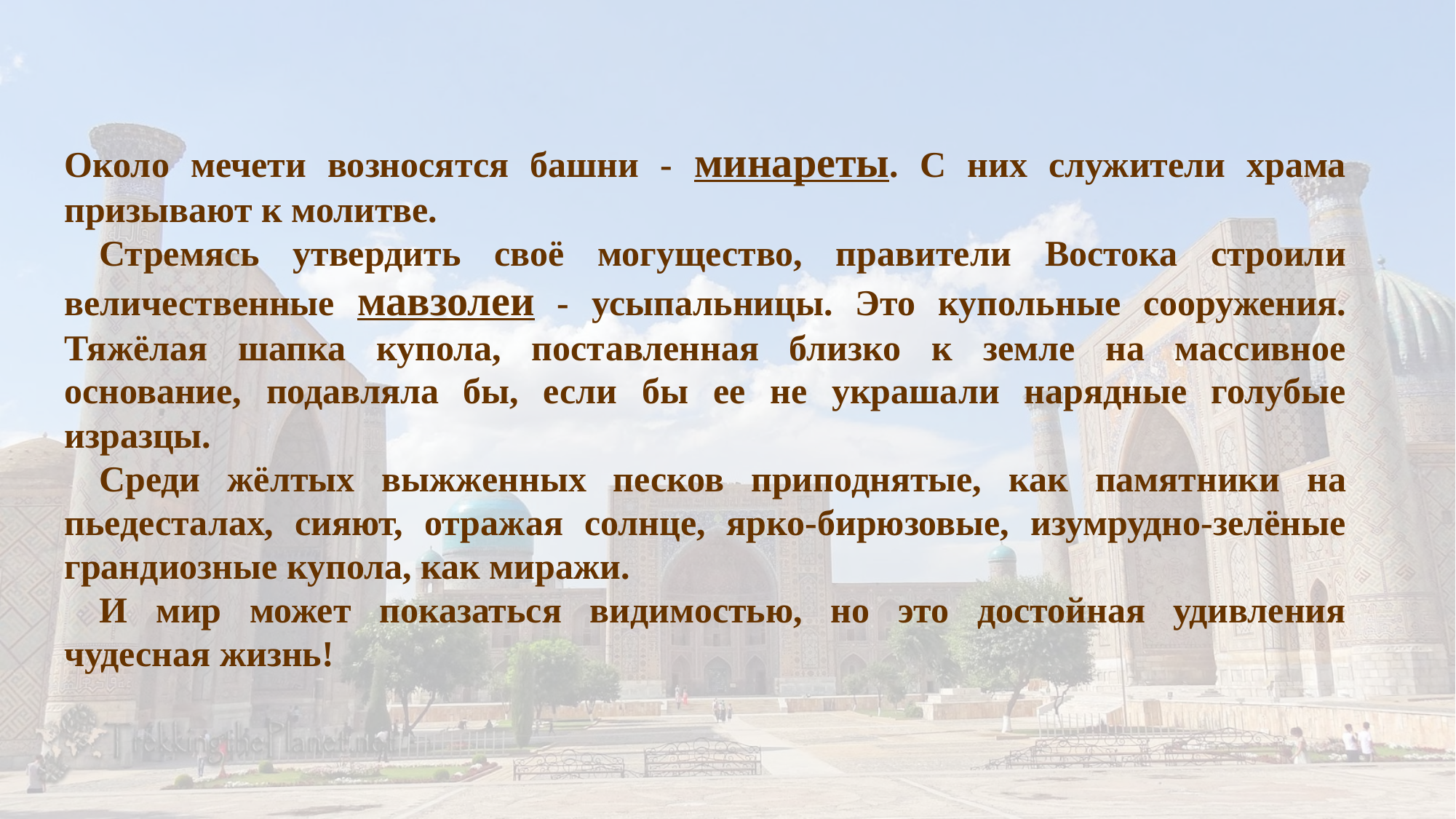

Около мечети возносятся башни - минареты. С них служители храма призывают к молитве.
Стремясь утвердить своё могущество, правите­ли Востока строили величественные мавзолеи - усыпальницы. Это купольные сооружения. Тяжё­лая шапка купола, поставленная близко к земле на массивное основание, подавляла бы, если бы ее не украшали нарядные голубые изразцы.
Среди жёлтых выжженных песков приподня­тые, как памятники на пьедесталах, сияют, отра­жая солнце, ярко-бирюзовые, изумрудно-зелёные грандиозные купола, как миражи.
И мир может показаться видимостью, но это достойная удивления чудесная жизнь!